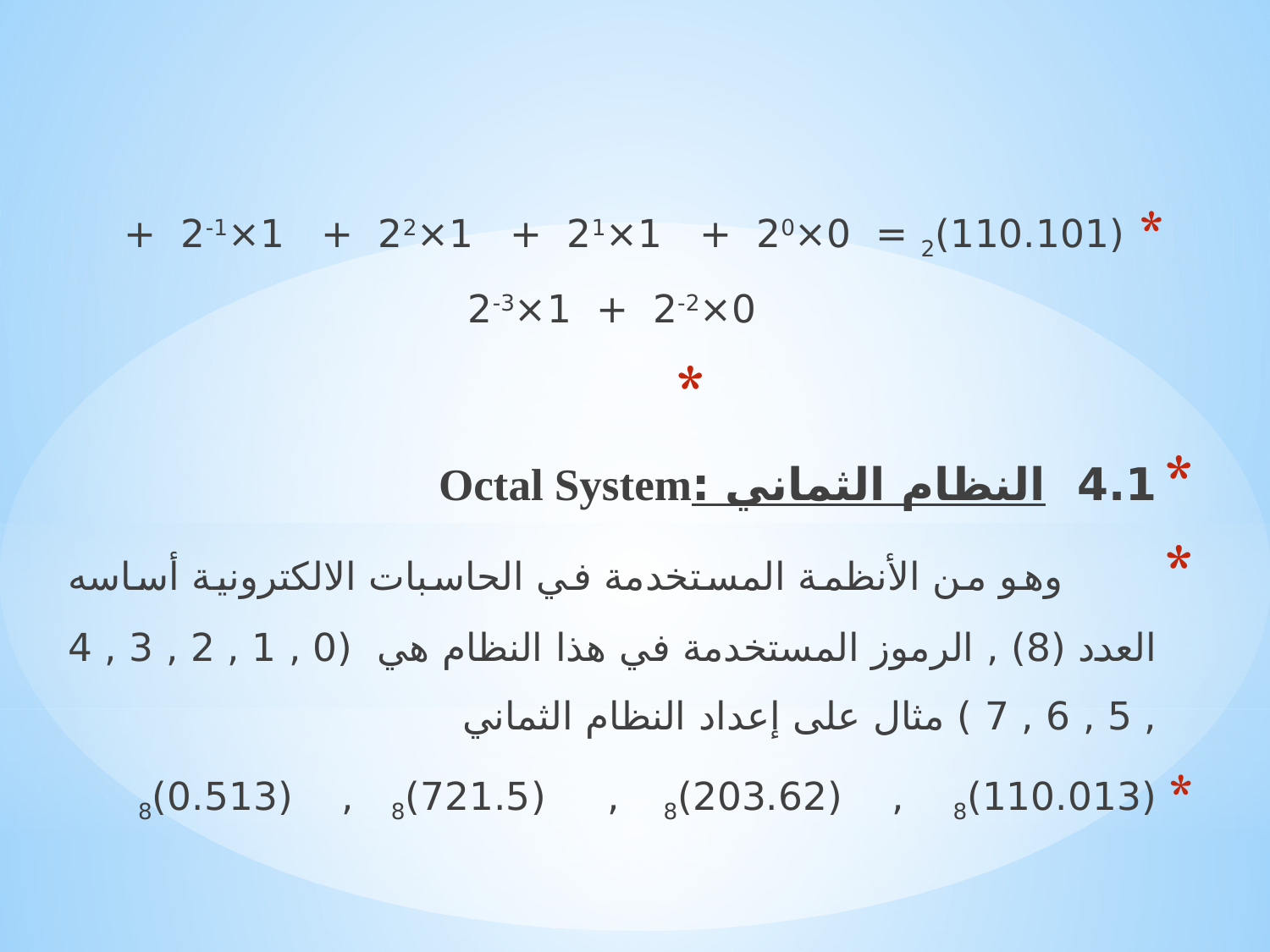

#
(110.101)2 =  0×20  +   1×21  +   1×22  +   1×2-1  +   0×2-2  +  1×2-3

4.1  النظام الثماني :Octal System
      وهو من الأنظمة المستخدمة في الحاسبات الالكترونية أساسه العدد (8) , الرموز المستخدمة في هذا النظام هي  (0 , 1 , 2 , 3 , 4 , 5 , 6 , 7 ) مثال على إعداد النظام الثماني
(110.013)8       ,    (203.62)8    ,     (721.5)8   ,    (0.513)8